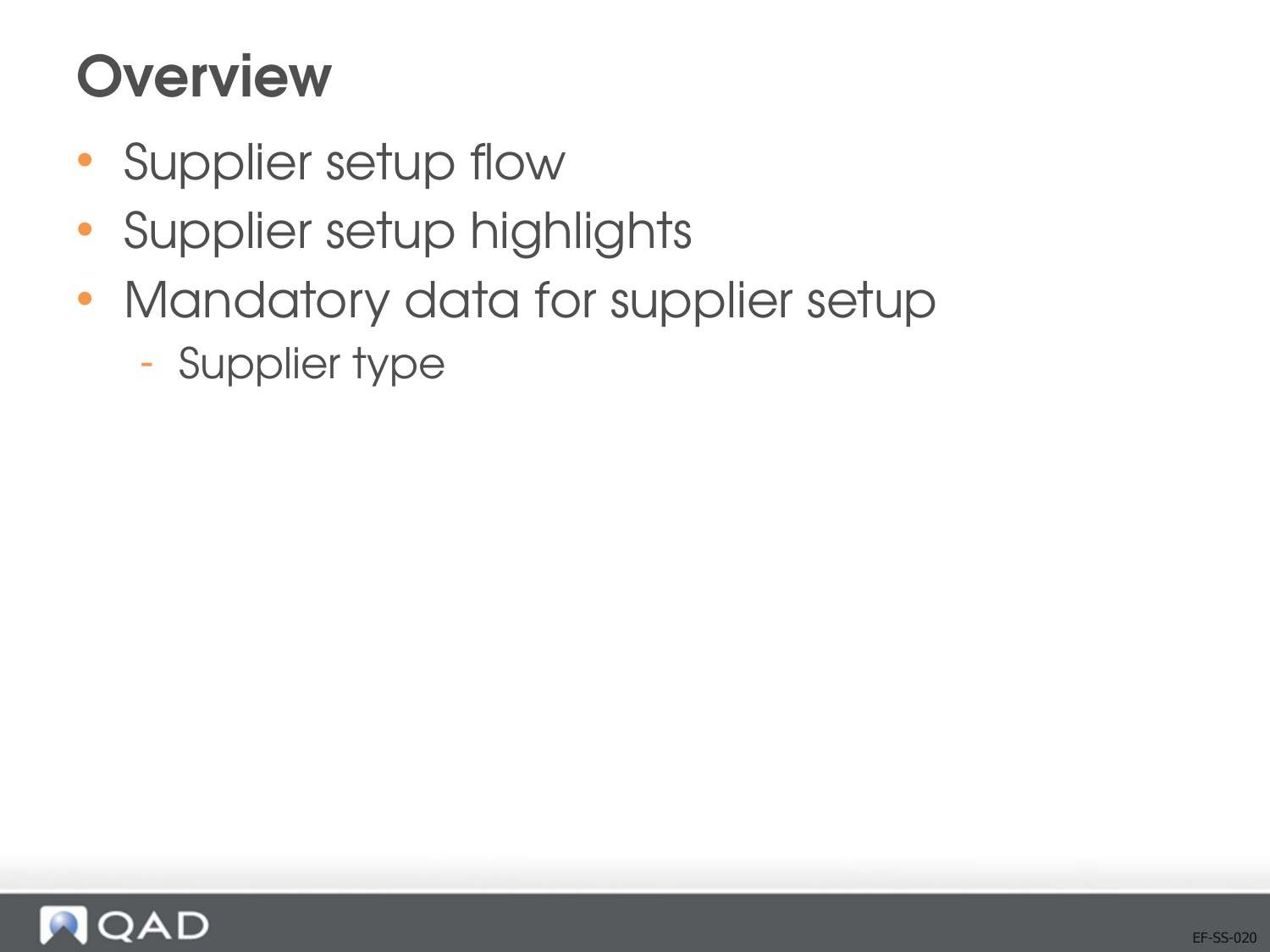

# Overview
Supplier setup flow
Supplier setup highlights
Mandatory data for supplier setup
Supplier type

EF-SS-020